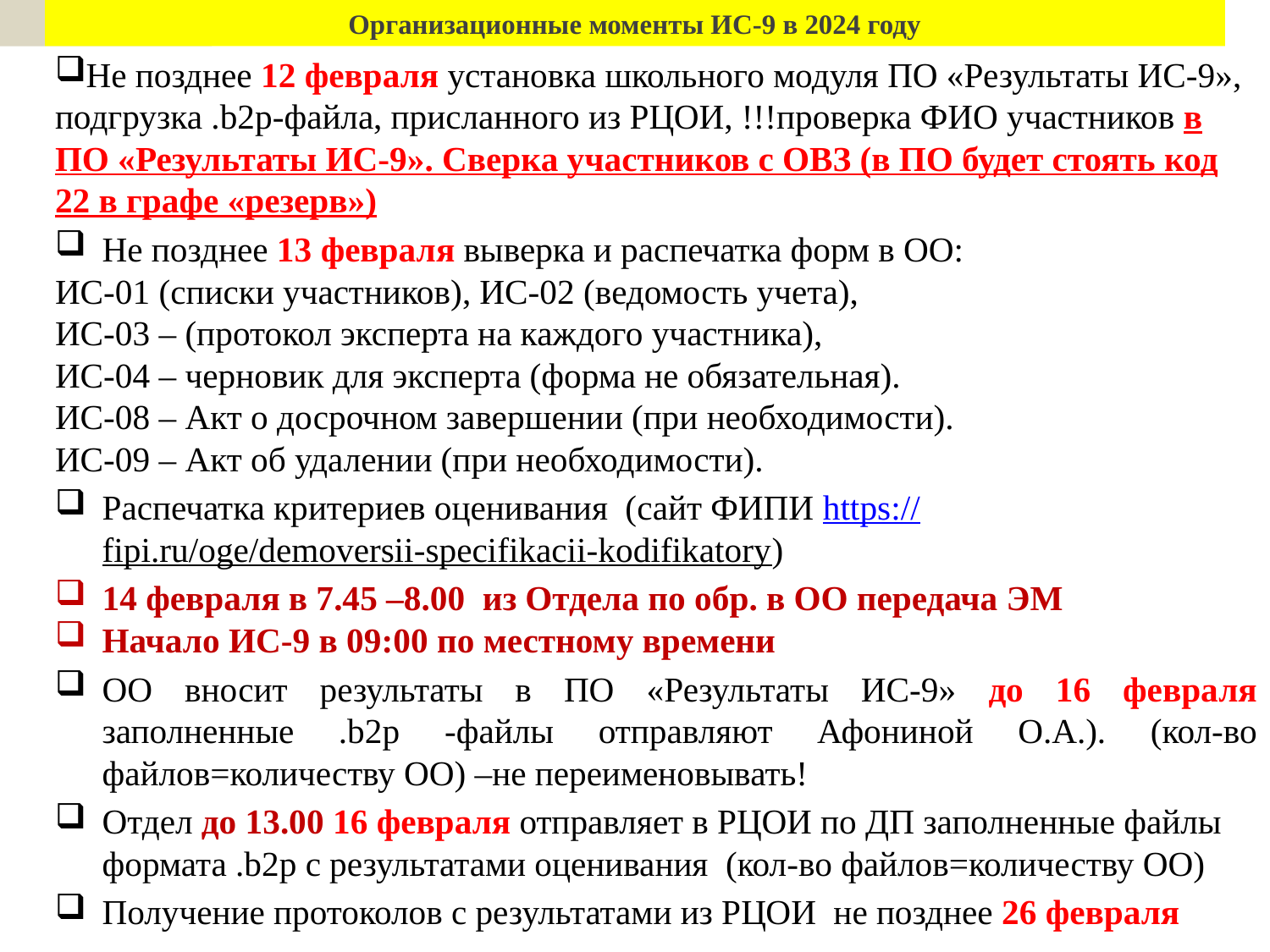

# Организационные моменты ИС-9 в 2024 году
Не позднее 12 февраля установка школьного модуля ПО «Результаты ИС-9»,
подгрузка .b2p-файла, присланного из РЦОИ, !!!проверка ФИО участников в ПО «Результаты ИС-9». Сверка участников с ОВЗ (в ПО будет стоять код 22 в графе «резерв»)
Не позднее 13 февраля выверка и распечатка форм в ОО:
ИС-01 (списки участников), ИС-02 (ведомость учета),
ИС-03 – (протокол эксперта на каждого участника),
ИС-04 – черновик для эксперта (форма не обязательная).
ИС-08 – Акт о досрочном завершении (при необходимости).
ИС-09 – Акт об удалении (при необходимости).
Распечатка критериев оценивания  (сайт ФИПИ https://fipi.ru/oge/demoversii-specifikacii-kodifikatory)
14 февраля в 7.45 –8.00  из Отдела по обр. в ОО передача ЭМ
Начало ИС-9 в 09:00 по местному времени
ОО вносит результаты в ПО «Результаты ИС-9» до 16 февраля заполненные .b2p -файлы отправляют Афониной О.А.). (кол-во файлов=количеству ОО) –не переименовывать!
Отдел до 13.00 16 февраля отправляет в РЦОИ по ДП заполненные файлы формата .b2p с результатами оценивания  (кол-во файлов=количеству ОО)
Получение протоколов с результатами из РЦОИ  не позднее 26 февраля